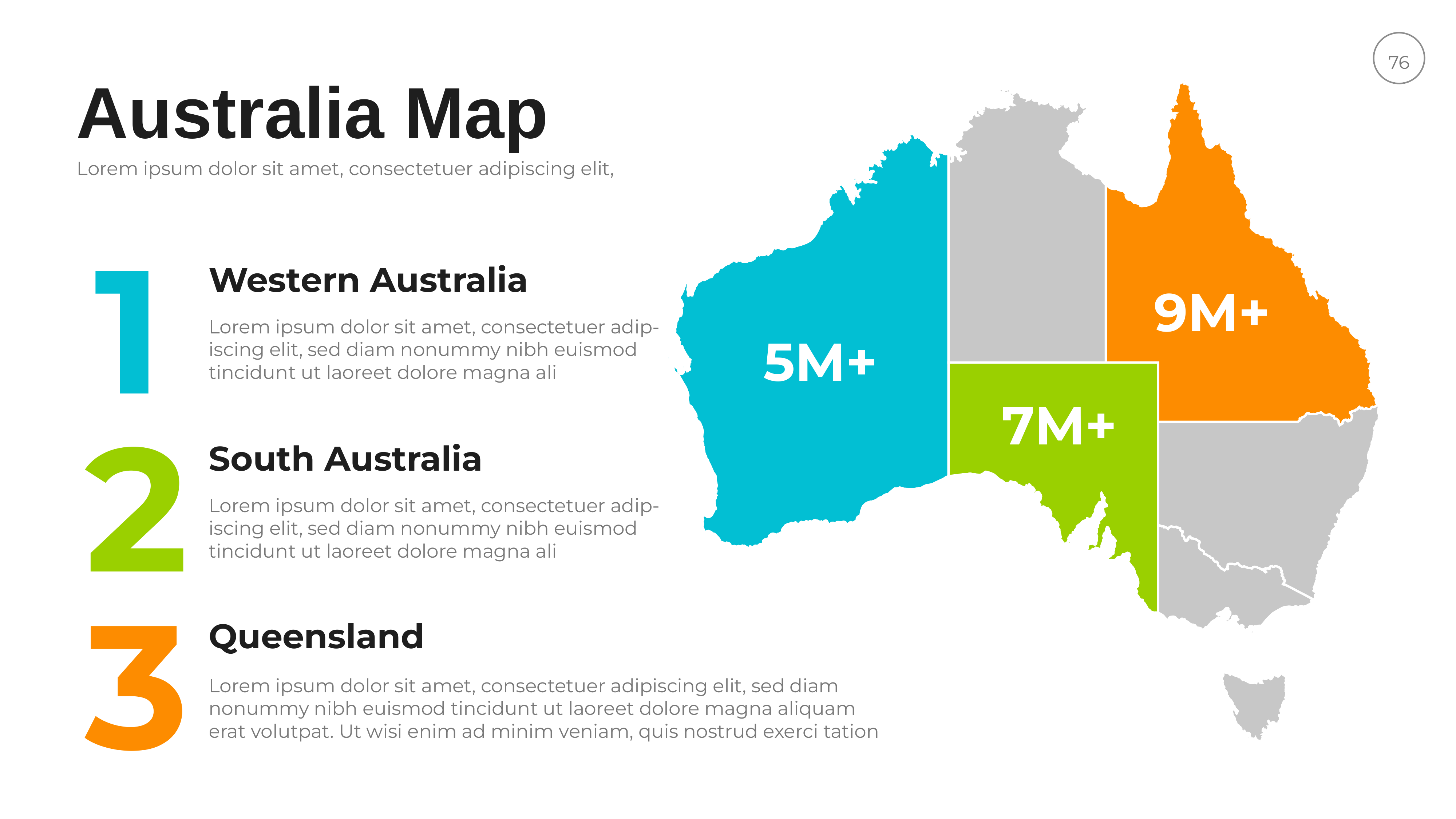

Australia Map

Lorem ipsum dolor sit amet, consectetuer adipiscing elit,
1
Western Australia
9M+
Lorem ipsum dolor sit amet, consectetuer adip-iscing elit, sed diam nonummy nibh euismod tincidunt ut laoreet dolore magna ali
5M+

7M+
2

South Australia
Lorem ipsum dolor sit amet, consectetuer adip-iscing elit, sed diam nonummy nibh euismod tincidunt ut laoreet dolore magna ali

3
Queensland

Lorem ipsum dolor sit amet, consectetuer adipiscing elit, sed diam nonummy nibh euismod tincidunt ut laoreet dolore magna aliquam erat volutpat. Ut wisi enim ad minim veniam, quis nostrud exerci tation